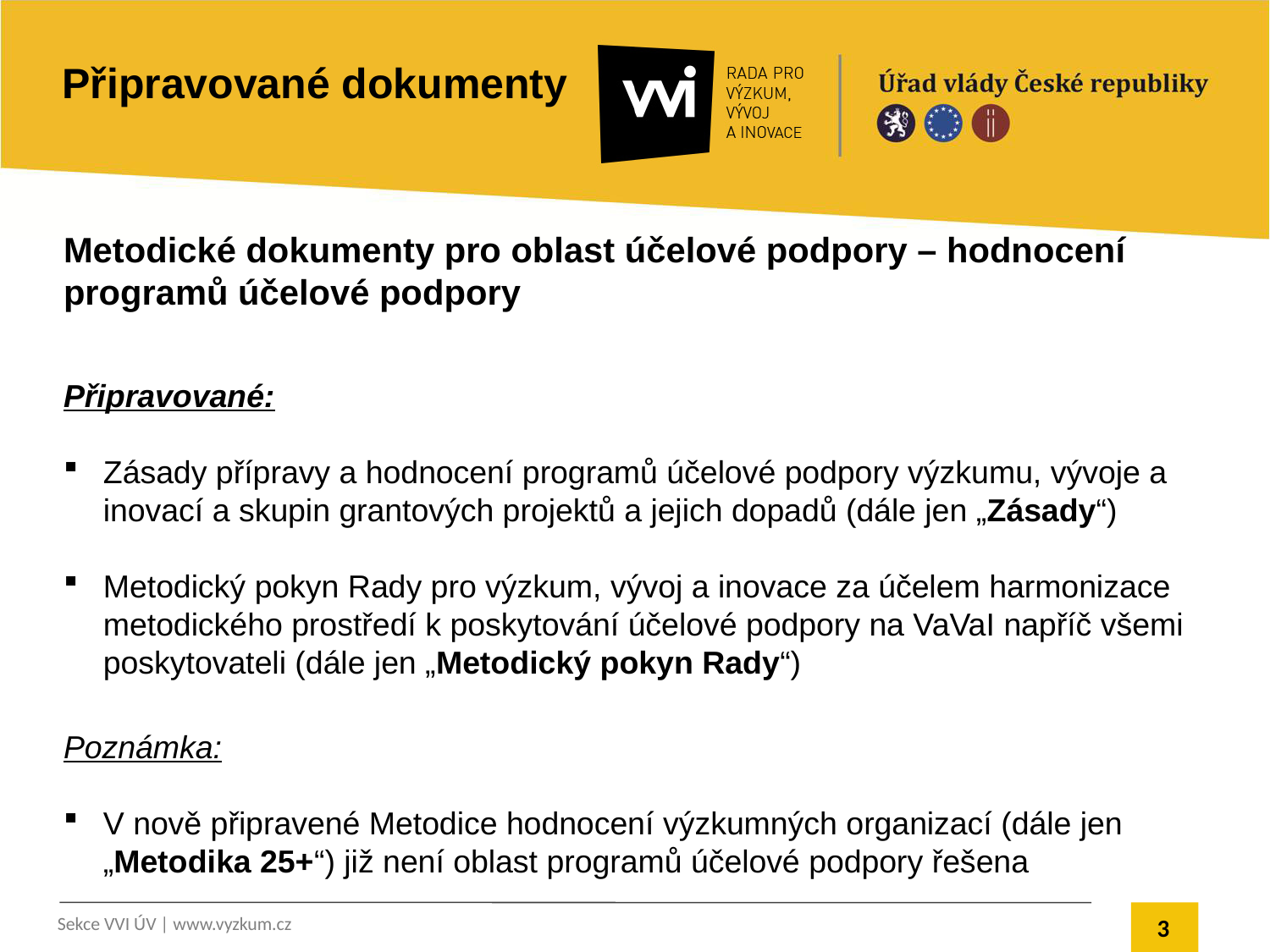

Připravované dokumenty
# Metodické dokumenty pro oblast účelové podpory – hodnocení programů účelové podpory
Připravované:

Zásady přípravy a hodnocení programů účelové podpory výzkumu, vývoje a inovací a skupin grantových projektů a jejich dopadů (dále jen „Zásady“)

Metodický pokyn Rady pro výzkum, vývoj a inovace za účelem harmonizace metodického prostředí k poskytování účelové podpory na VaVaI napříč všemi poskytovateli (dále jen „Metodický pokyn Rady“)

Poznámka:

V nově připravené Metodice hodnocení výzkumných organizací (dále jen „Metodika 25+“) již není oblast programů účelové podpory řešena

3
Sekce VVI ÚV | www.vyzkum.cz